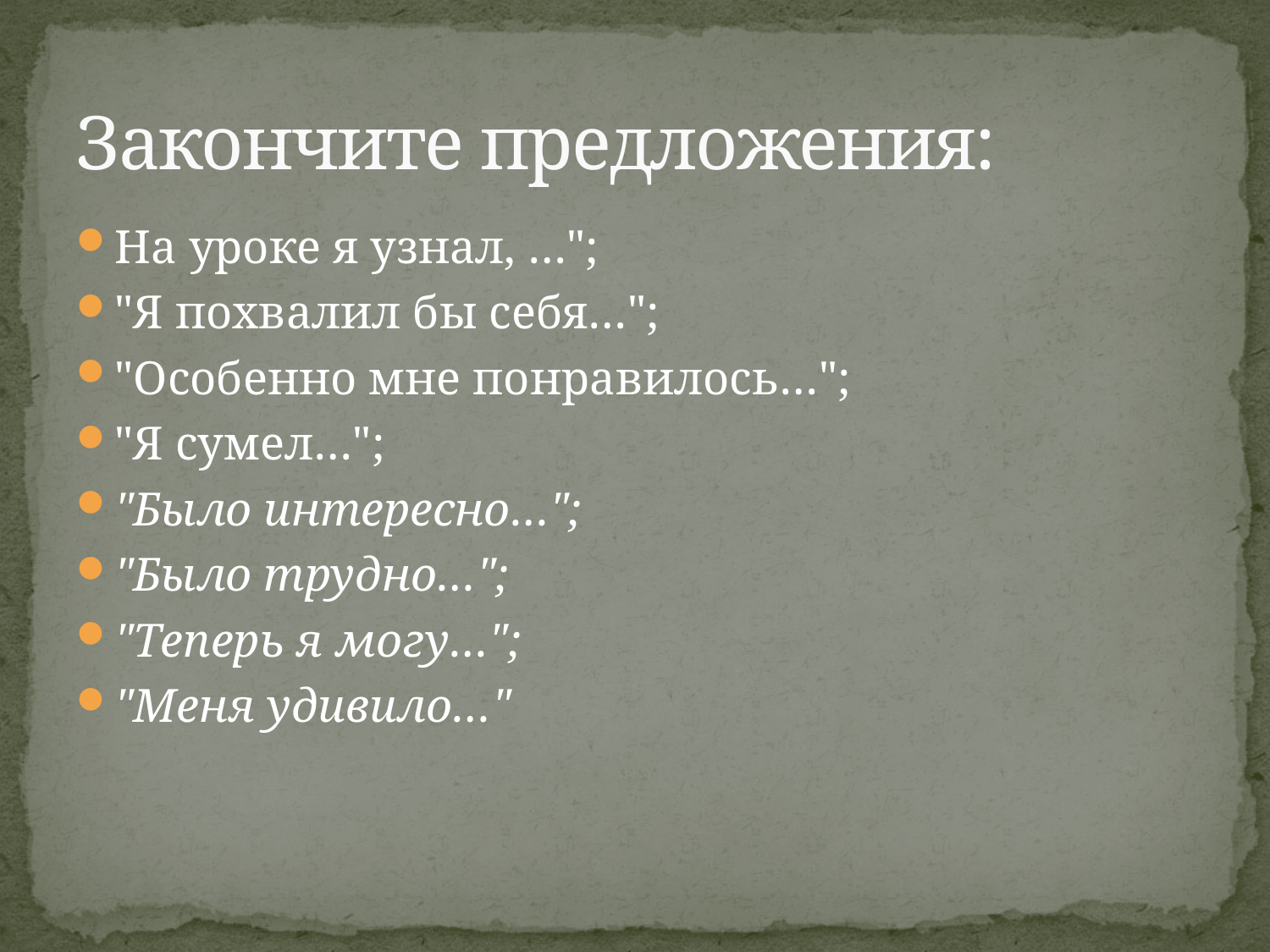

# Закончите предложения:
На уроке я узнал, …";
"Я похвалил бы себя…";
"Особенно мне понравилось…";
"Я сумел…";
"Было интересно…";
"Было трудно…";
"Теперь я могу…";
"Меня удивило…"